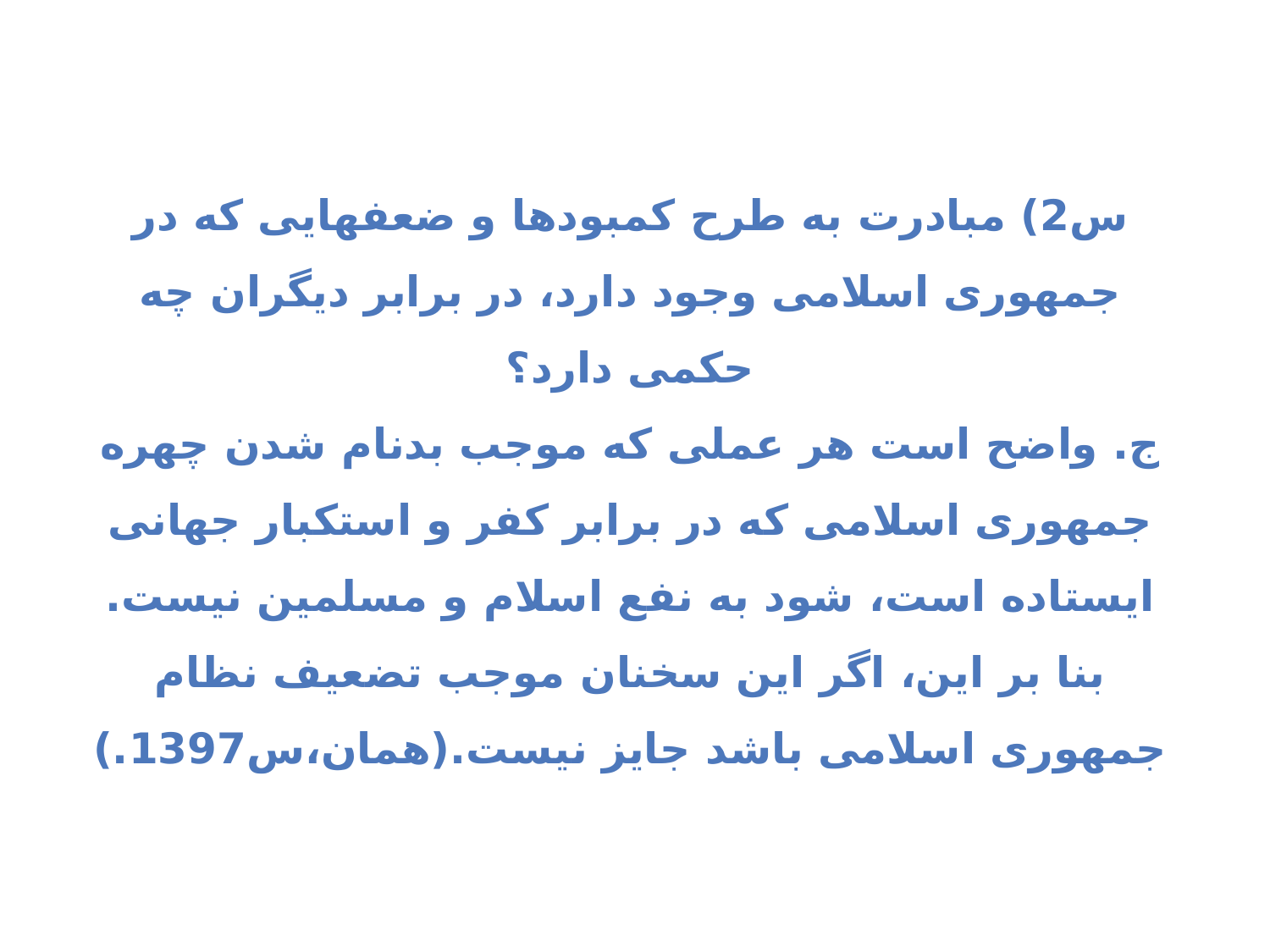

س2) مبادرت به طرح کمبودها و ضعفهايى که در جمهورى اسلامى وجود دارد، در برابر ديگران چه حکمى دارد؟
ج. واضح است هر عملى که موجب بدنام شدن چهره جمهورى اسلامى که در برابر کفر و استکبار جهانى ايستاده است، شود به نفع اسلام و مسلمين نيست. بنا بر اين، اگر اين سخنان موجب تضعيف نظام جمهورى اسلامى باشد جايز نيست.(همان،س1397.)